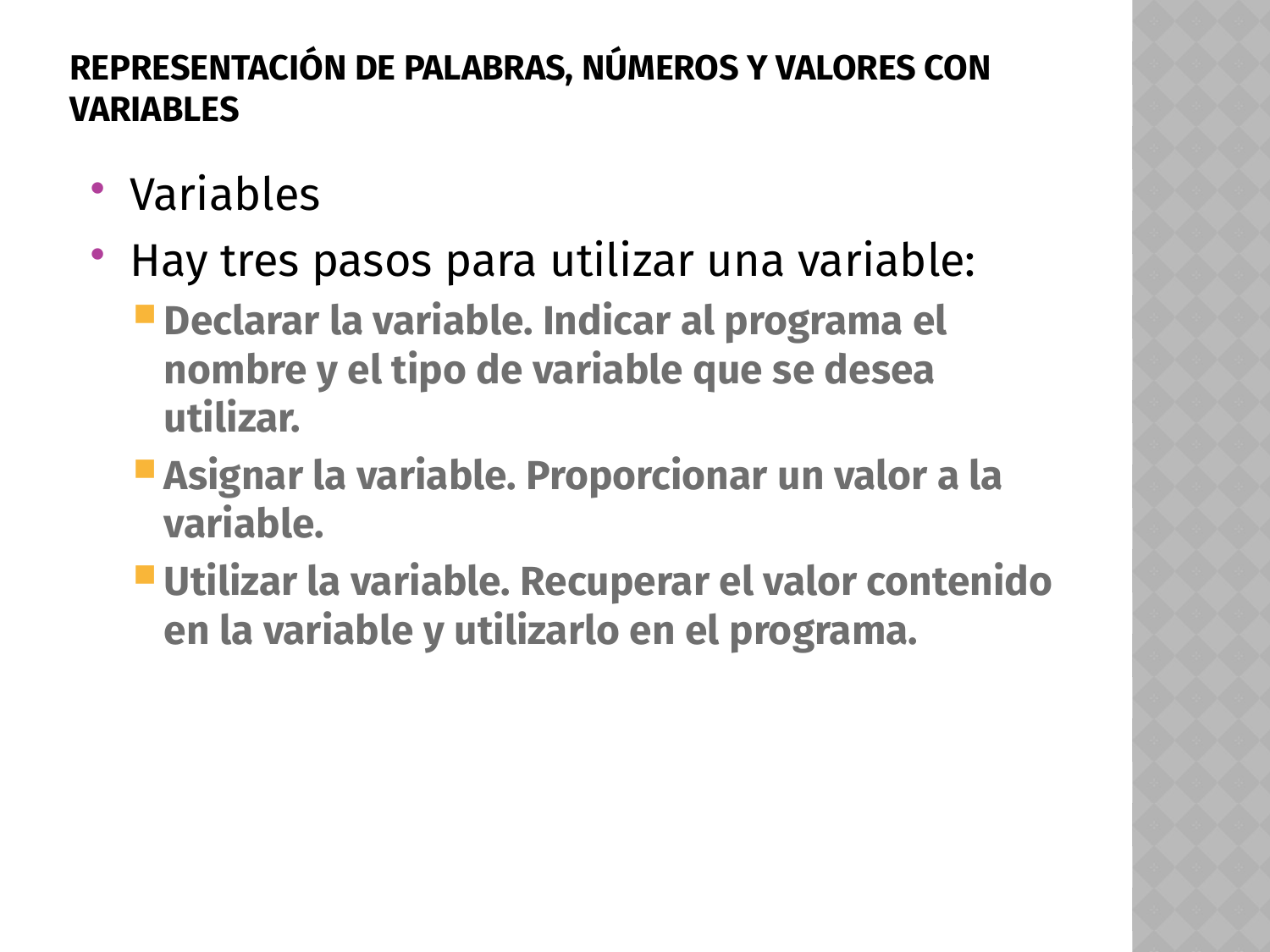

# Representación de palabras, números y valores con variables
Variables
Hay tres pasos para utilizar una variable:
Declarar la variable. Indicar al programa el nombre y el tipo de variable que se desea utilizar.
Asignar la variable. Proporcionar un valor a la variable.
Utilizar la variable. Recuperar el valor contenido en la variable y utilizarlo en el programa.